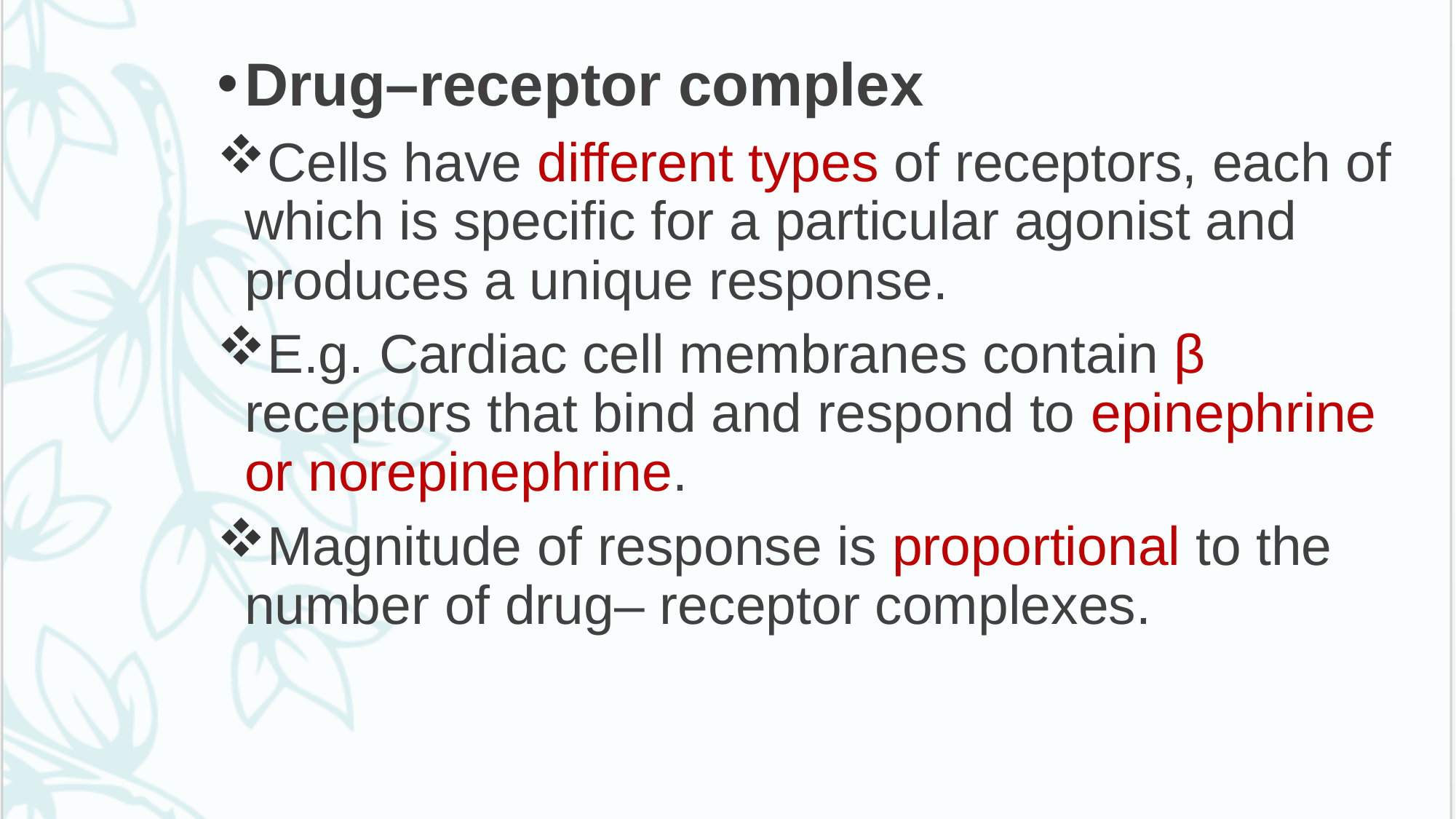

Drug–receptor complex
Cells have different types of receptors, each of which is specific for a particular agonist and produces a unique response.
E.g. Cardiac cell membranes contain β receptors that bind and respond to epinephrine or norepinephrine.
Magnitude of response is proportional to the number of drug– receptor complexes.

# .